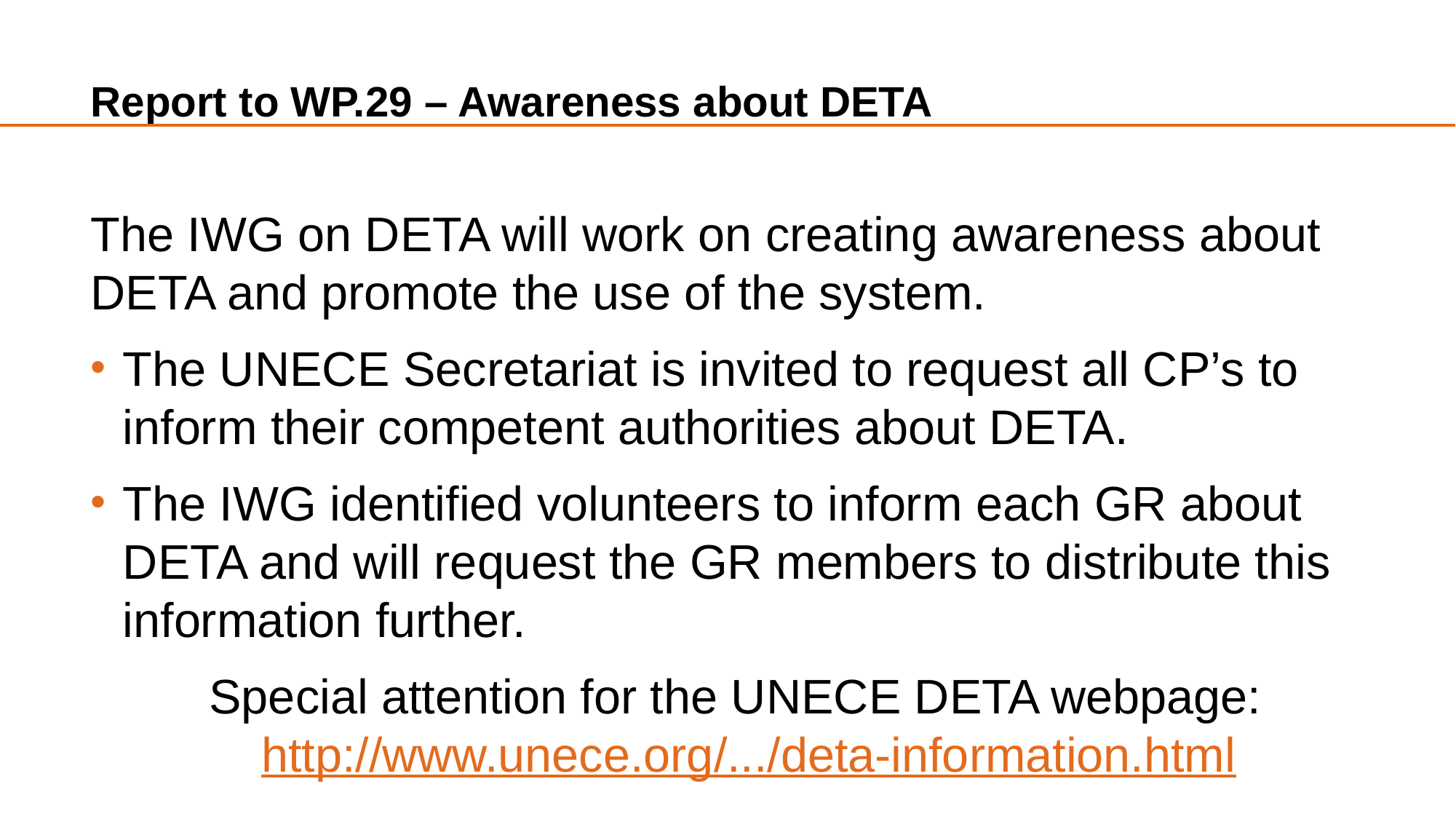

# Report to WP.29 – Awareness about DETA
The IWG on DETA will work on creating awareness about DETA and promote the use of the system.
The UNECE Secretariat is invited to request all CP’s to inform their competent authorities about DETA.
The IWG identified volunteers to inform each GR about DETA and will request the GR members to distribute this information further.
Special attention for the UNECE DETA webpage:  http://www.unece.org/.../deta-information.html

6